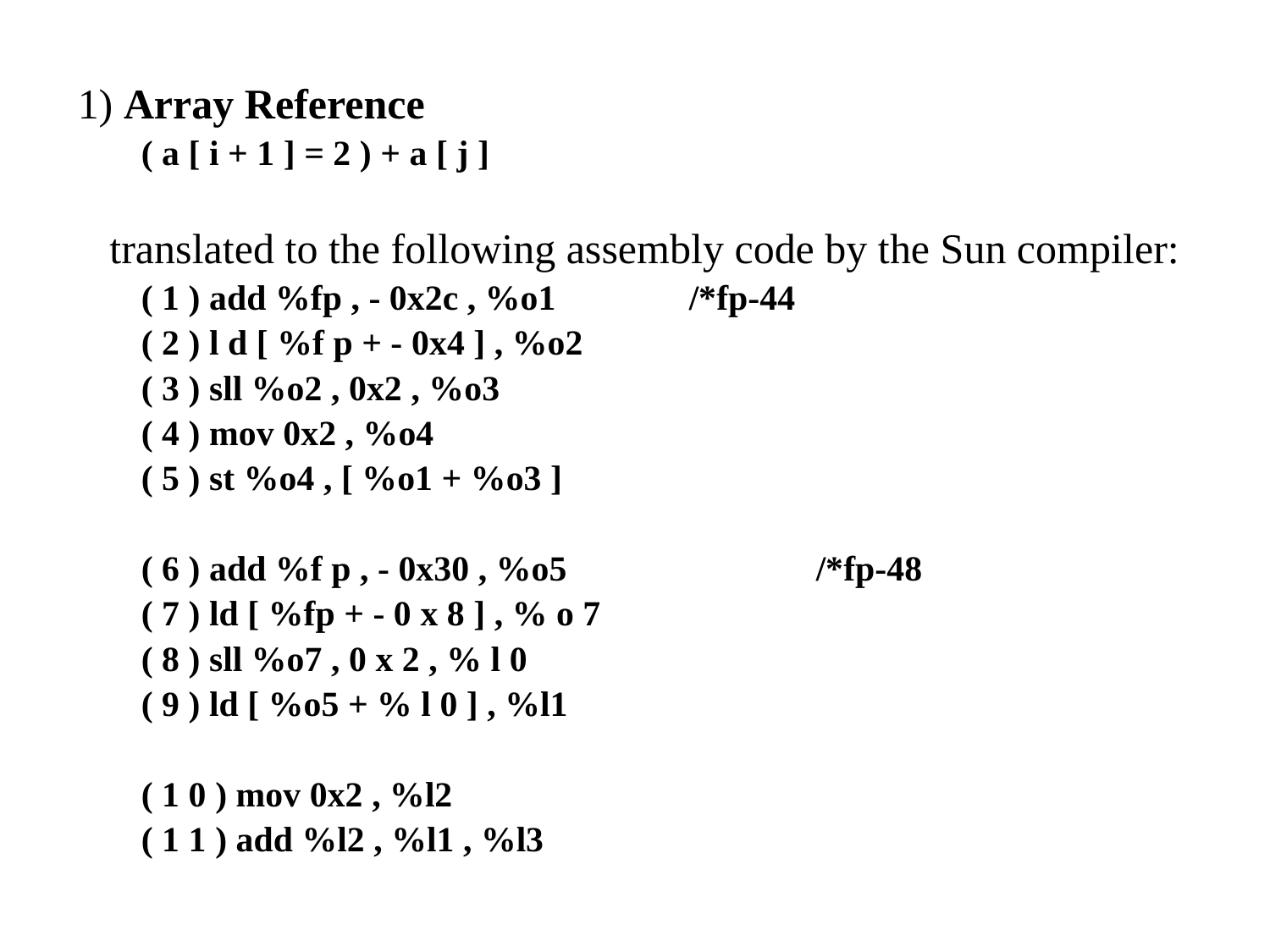

1) Array Reference
( a [ i + 1 ] = 2 ) + a [ j ]

   translated to the following assembly code by the Sun compiler:
( 1 ) add %fp , - 0x2c , %o1		/*fp-44
( 2 ) l d [ %f p + - 0x4 ] , %o2
( 3 ) sll %o2 , 0x2 , %o3
( 4 ) mov 0x2 , %o4
( 5 ) st %o4 , [ %o1 + %o3 ]

( 6 ) add %f p , - 0x30 , %o5		/*fp-48
( 7 ) ld [ %fp + - 0 x 8 ] , % o 7
( 8 ) sll %o7 , 0 x 2 , % l 0
( 9 ) ld [ %o5 + % l 0 ] , %l1

( 1 0 ) mov 0x2 , %l2
( 1 1 ) add %l2 , %l1 , %l3